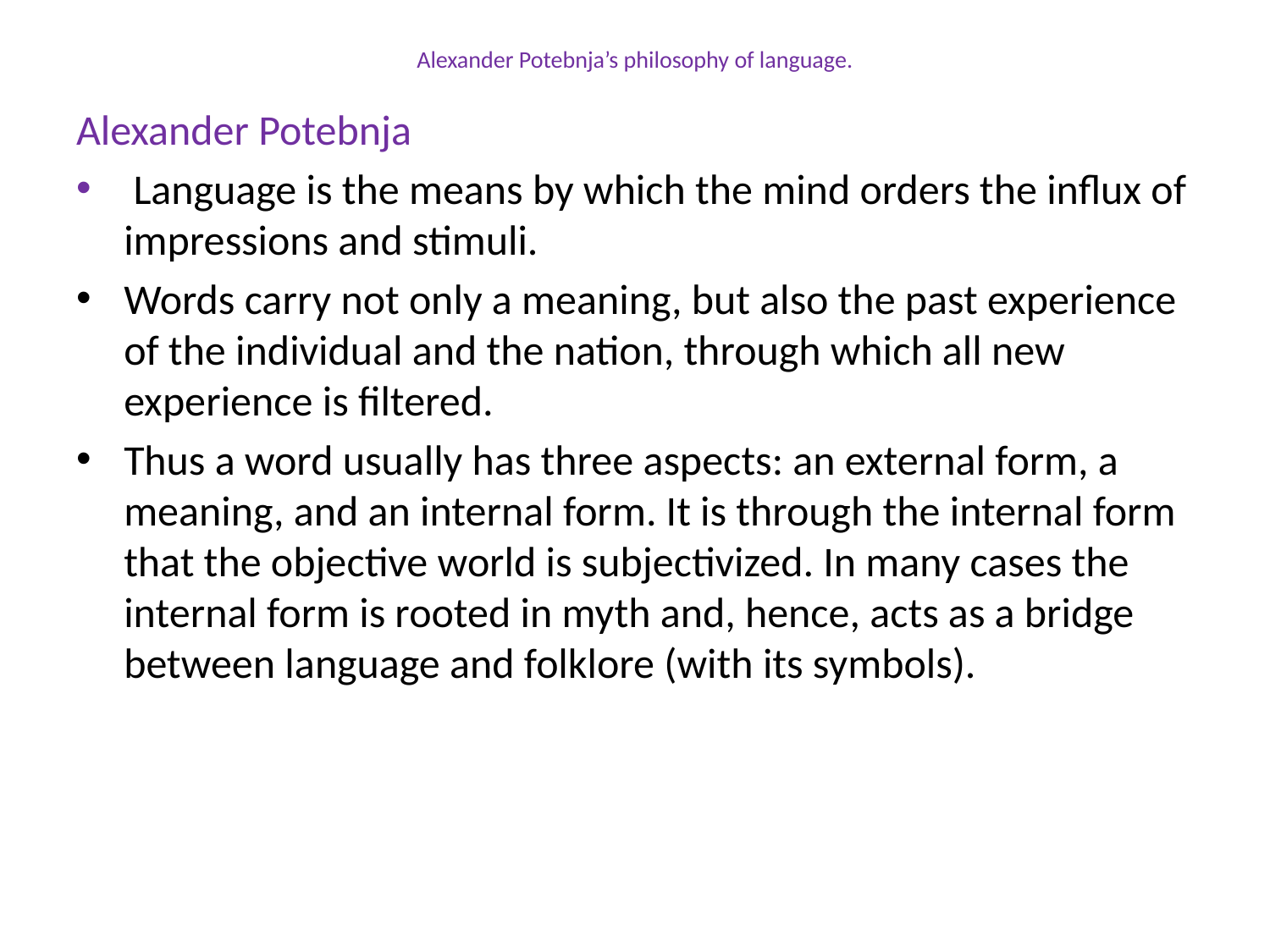

# Alexander Potebnja’s philosophy of language.
Alexander Potebnja
 Language is the means by which the mind orders the influx of impressions and stimuli.
Words carry not only a meaning, but also the past experience of the individual and the nation, through which all new experience is filtered.
Thus a word usually has three aspects: an external form, a meaning, and an internal form. It is through the internal form that the objective world is subjectivized. In many cases the internal form is rooted in myth and, hence, acts as a bridge between language and folklore (with its symbols).